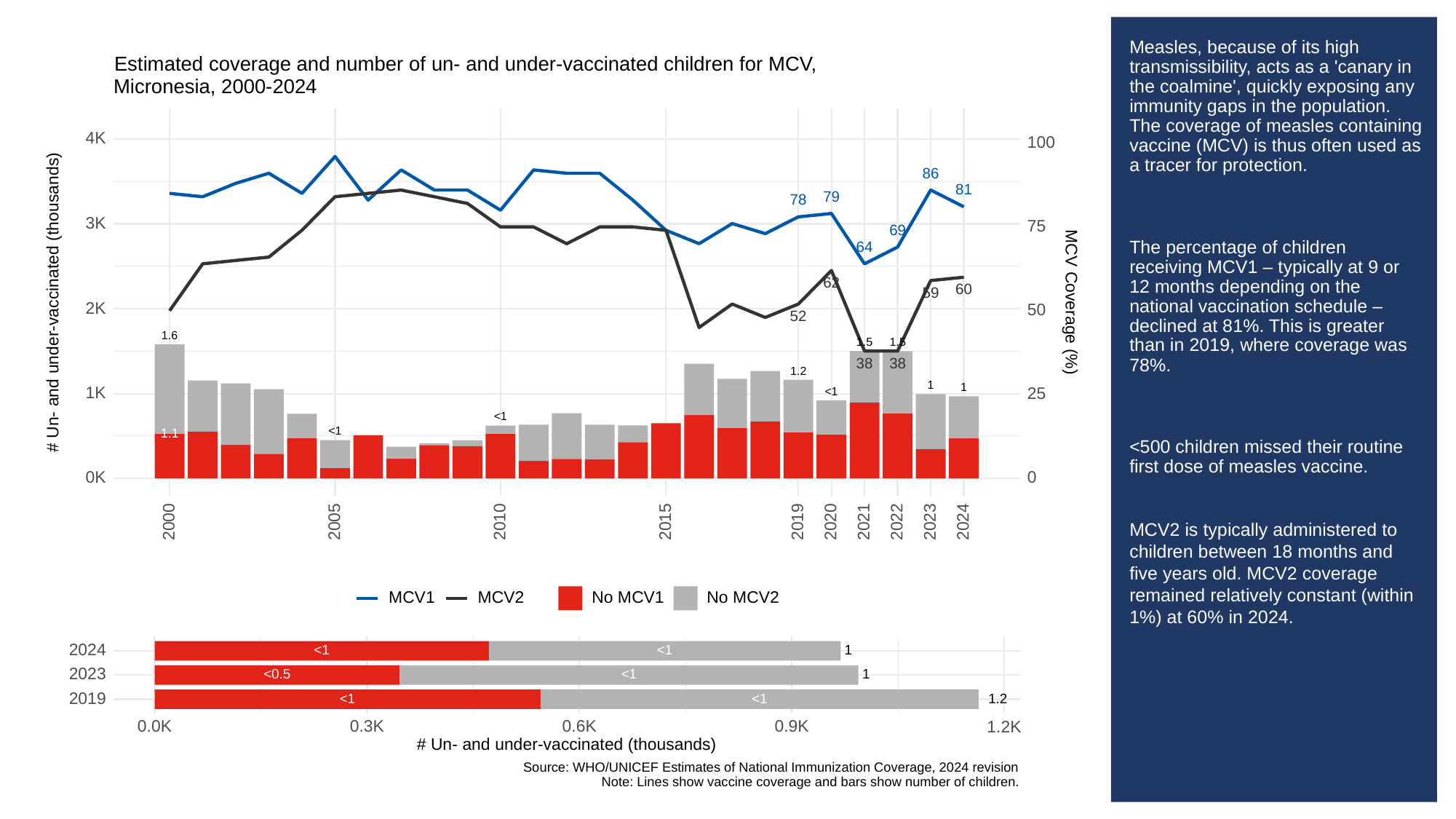

# Measles, because of its high transmissibility, acts as a 'canary in the coalmine', quickly exposing any immunity gaps in the population. The coverage of measles containing vaccine (MCV) is thus often used as a tracer for protection.

The percentage of children receiving MCV1 – typically at 9 or 12 months depending on the national vaccination schedule – declined at 81%. This is greater than in 2019, where coverage was 78%.

<500 children missed their routine first dose of measles vaccine.

MCV2 is typically administered to children between 18 months and five years old. MCV2 coverage remained relatively constant (within 1%) at 60% in 2024.

Estimated coverage and number of un- and under-vaccinated children for MCV,
Micronesia, 2000-2024

4K
100

86

81

79
78
3K
75

69
64

62
60
59
# Un- and under-vaccinated (thousands)
MCV Coverage (%)
2K
50

52
1.6
1.5
1.5

38
38

1.2

1

1
1K
<1
25

<1

<1

1.1

0K
0

2023
2000
2005
2010
2015
2019
2020
2021
2022
2024

MCV1
MCV2
No MCV1
No MCV2

2024
<1
<1
1

2023
<0.5
<1
1

2019
<1
<1
1.2

0.3K
0.0K
0.6K
0.9K
1.2K
# Un- and under-vaccinated (thousands)
Source: WHO/UNICEF Estimates of National Immunization Coverage, 2024 revision
Note: Lines show vaccine coverage and bars show number of children.